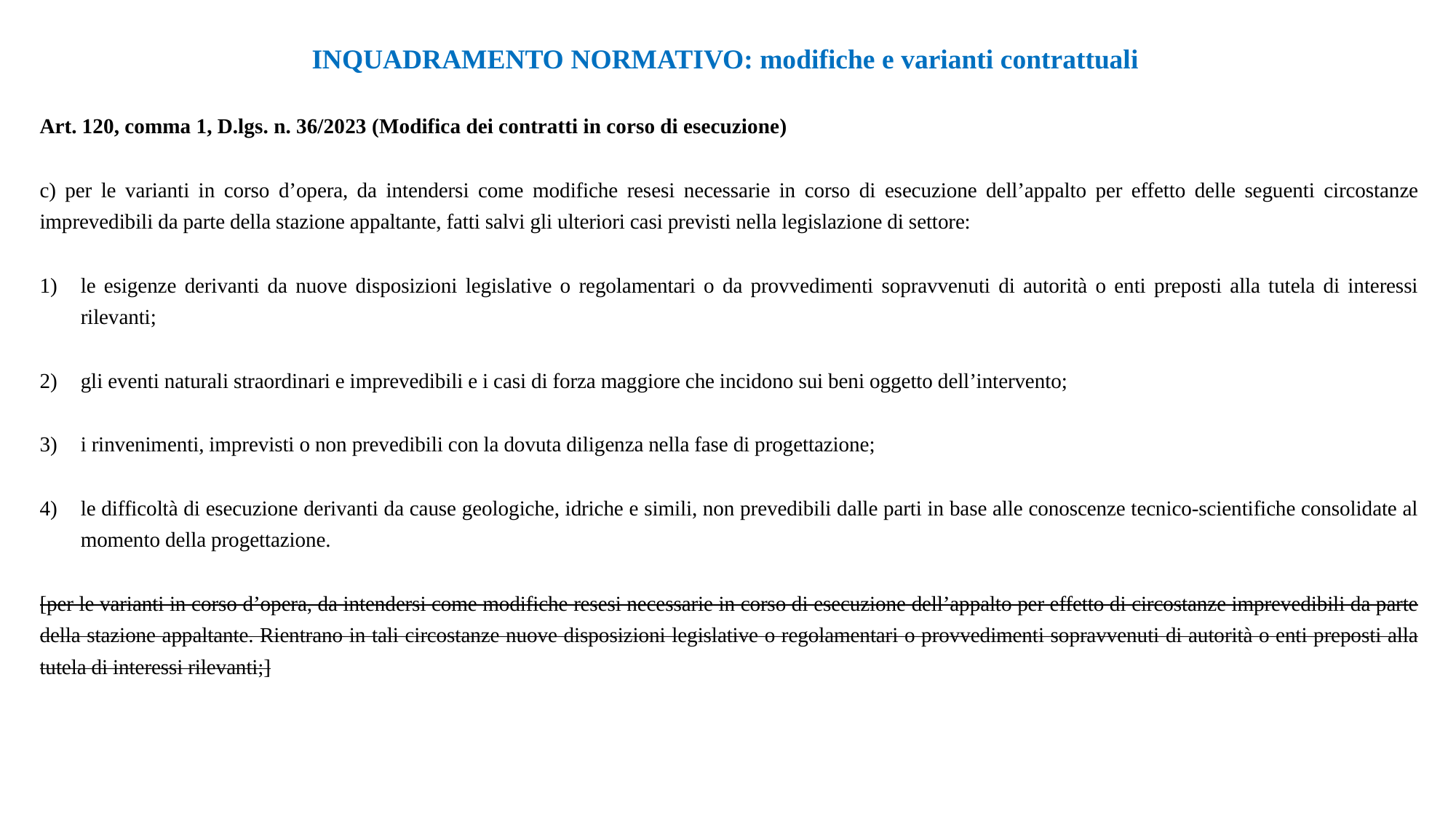

INQUADRAMENTO NORMATIVO: modifiche e varianti contrattuali

Art. 120, comma 1, D.lgs. n. 36/2023 (Modifica dei contratti in corso di esecuzione)

c) per le varianti in corso d’opera, da intendersi come modifiche resesi necessarie in corso di esecuzione dell’appalto per effetto delle seguenti circostanze imprevedibili da parte della stazione appaltante, fatti salvi gli ulteriori casi previsti nella legislazione di settore:

le esigenze derivanti da nuove disposizioni legislative o regolamentari o da provvedimenti sopravvenuti di autorità o enti preposti alla tutela di interessi rilevanti;

gli eventi naturali straordinari e imprevedibili e i casi di forza maggiore che incidono sui beni oggetto dell’intervento;

i rinvenimenti, imprevisti o non prevedibili con la dovuta diligenza nella fase di progettazione;

le difficoltà di esecuzione derivanti da cause geologiche, idriche e simili, non prevedibili dalle parti in base alle conoscenze tecnico-scientifiche consolidate al momento della progettazione.

[per le varianti in corso d’opera, da intendersi come modifiche resesi necessarie in corso di esecuzione dell’appalto per effetto di circostanze imprevedibili da parte della stazione appaltante. Rientrano in tali circostanze nuove disposizioni legislative o regolamentari o provvedimenti sopravvenuti di autorità o enti preposti alla tutela di interessi rilevanti;]